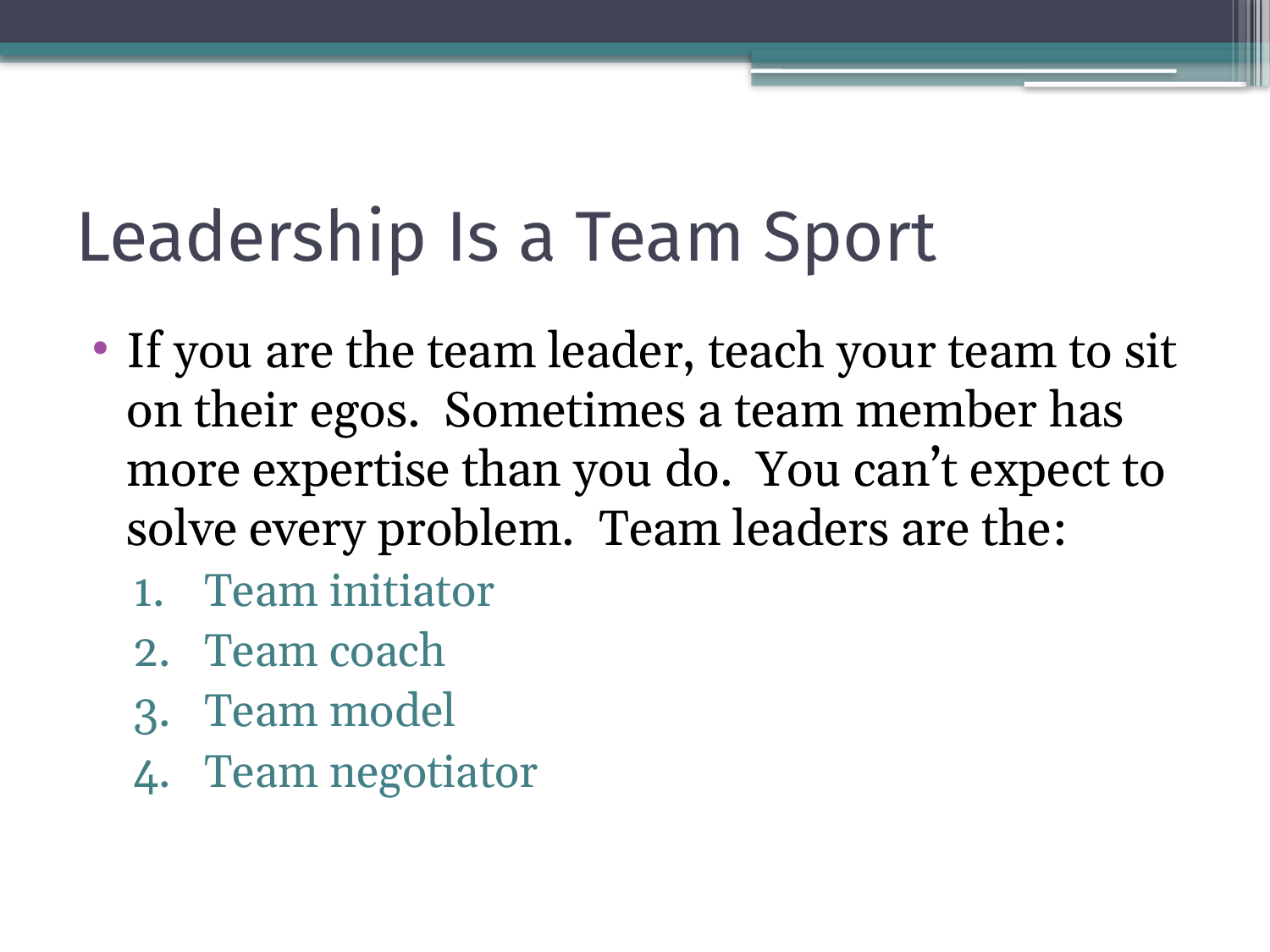

# Leadership Is a Team Sport
If you are the team leader, teach your team to sit on their egos.  Sometimes a team member has more expertise than you do.  You can’t expect to solve every problem.  Team leaders are the:
Team initiator
Team coach
Team model
Team negotiator